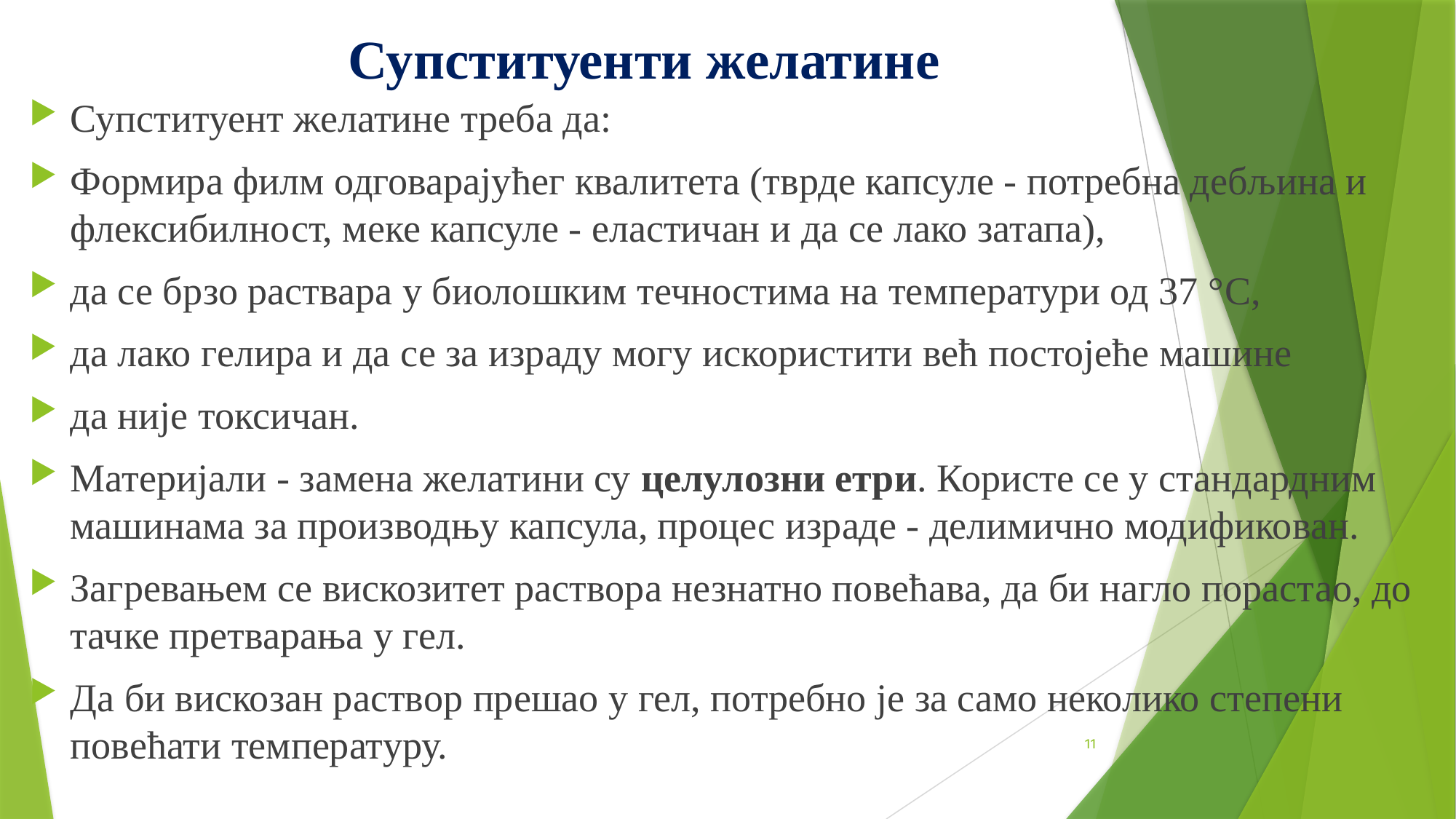

# Супституенти желатине
Супституент желатине треба да:
Формира филм одговарајућег квалитета (тврде капсуле - потребна дебљина и флексибилност, меке капсуле - еластичан и да се лако затапа),
да се брзо раствара у биолошким течностима на температури од 37 °C,
да лако гелира и да се за израду могу искористити већ постојеће машине
да није токсичан.
Материјали - замена желатини су целулозни етри. Користе се у стандардним машинама за производњу капсула, процес израде - делимично модификован.
Загревањем се вискозитет раствора незнатно повећава, да би нагло порастао, до тачке претварања у гел.
Да би вискозан раствор прешао у гел, потребно је за само неколико степени повећати температуру.
11